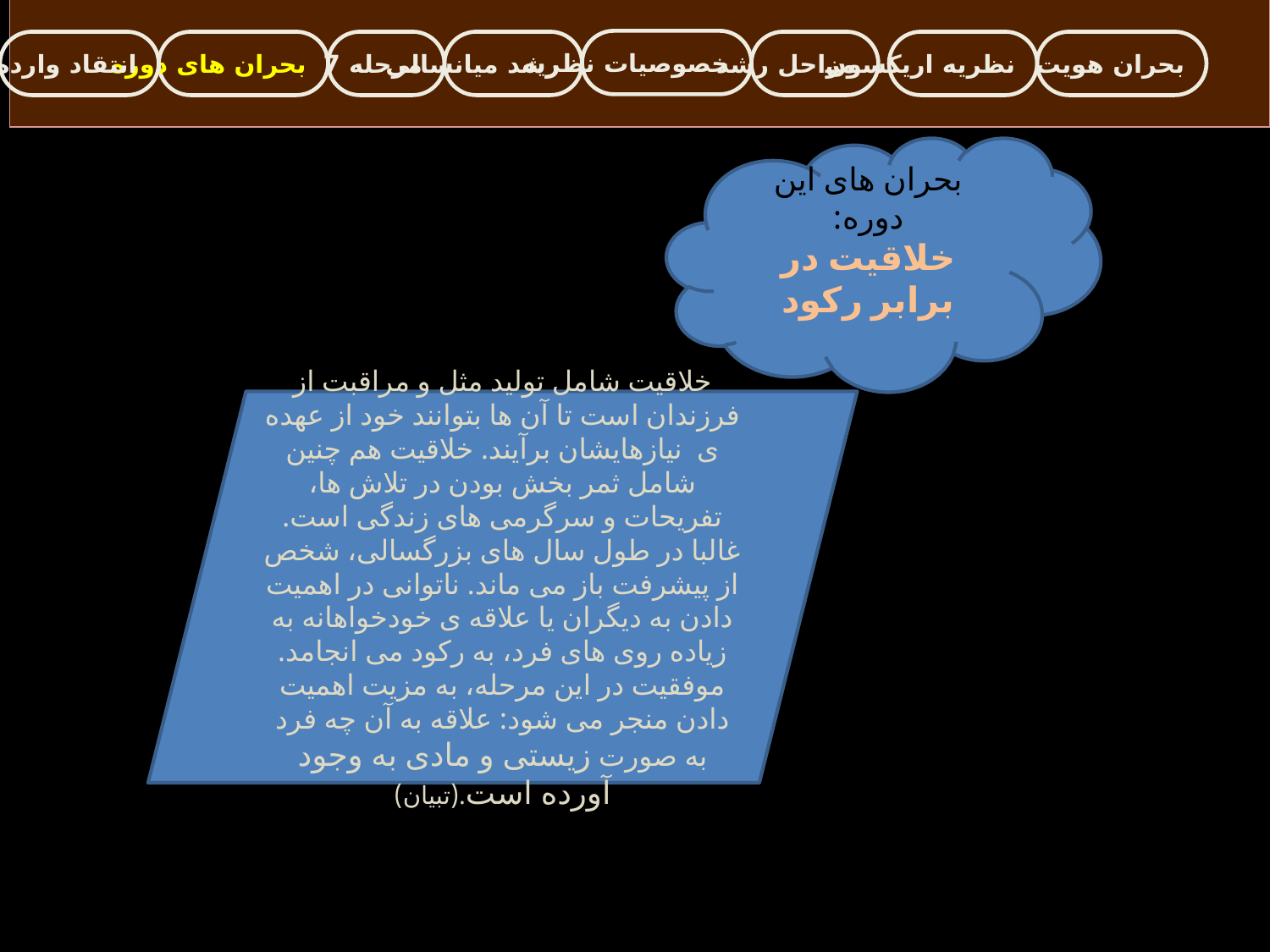

خصوصیات نظریه
انتقاد وارده
بحران های دوره
مرحله 7
رشد میانسالی
مراحل رشد
نظریه اریکسون
بحران هویت
#
بحران های این دوره:
خلاقیت در برابر رکود

خلاقیت شامل تولید مثل و مراقبت از فرزندان است تا آن ها بتوانند خود از عهده ی  نیازهایشان برآیند. خلاقیت هم چنین شامل ثمر بخش بودن در تلاش ها، تفریحات و سرگرمی های زندگی است. غالبا در طول سال های بزرگسالی، شخص از پیشرفت باز می ماند. ناتوانی در اهمیت دادن به دیگران یا علاقه ی خودخواهانه به زیاده روی های فرد، به رکود می انجامد. موفقیت در این مرحله، به مزیت اهمیت دادن منجر می شود: علاقه به آن چه فرد به صورت زیستی و مادی به وجود آورده است.(تبیان)